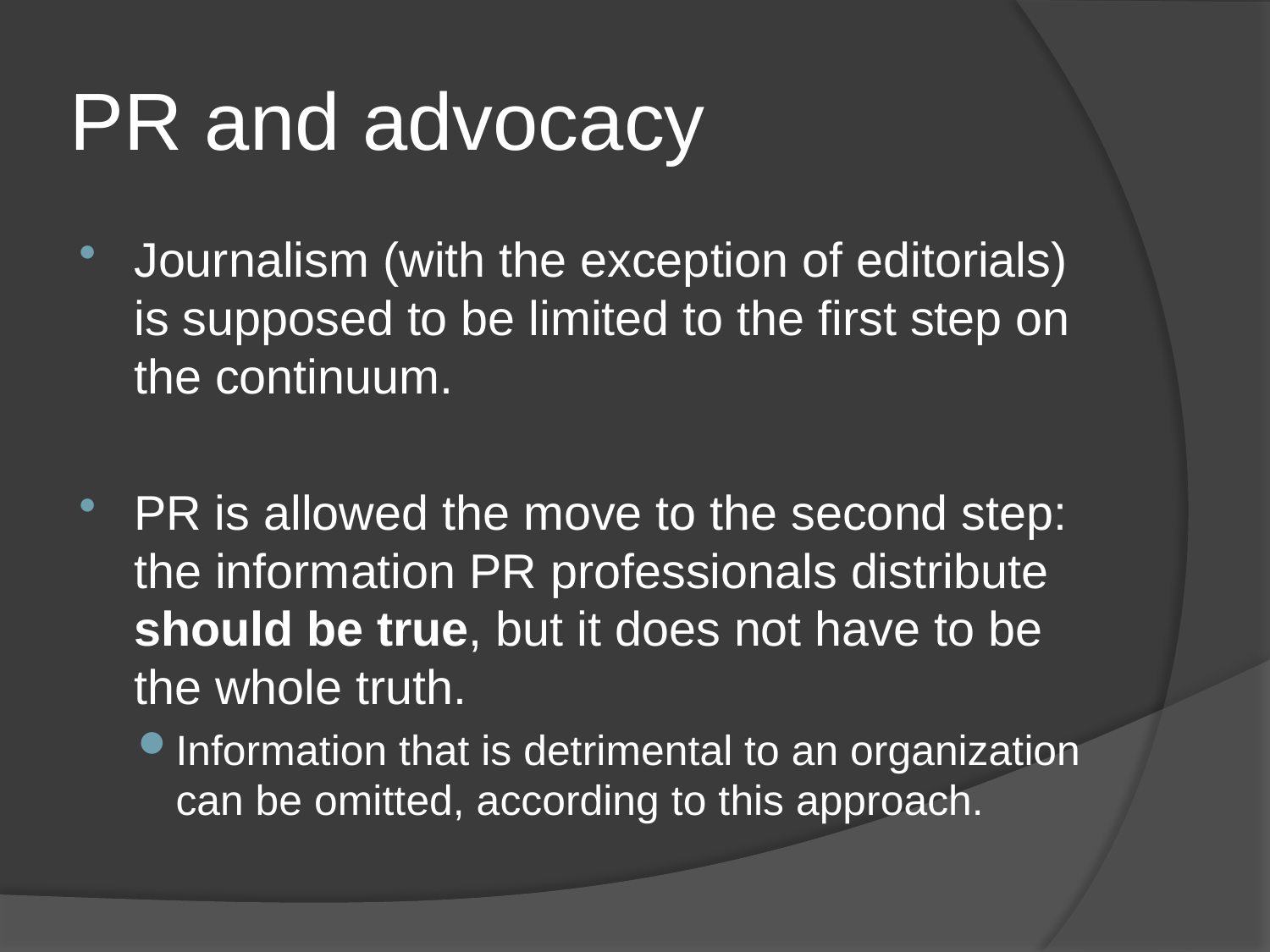

# PR and advocacy
Journalism (with the exception of editorials) is supposed to be limited to the first step on the continuum.

PR is allowed the move to the second step: the information PR professionals distribute should be true, but it does not have to be the whole truth.
Information that is detrimental to an organization can be omitted, according to this approach.